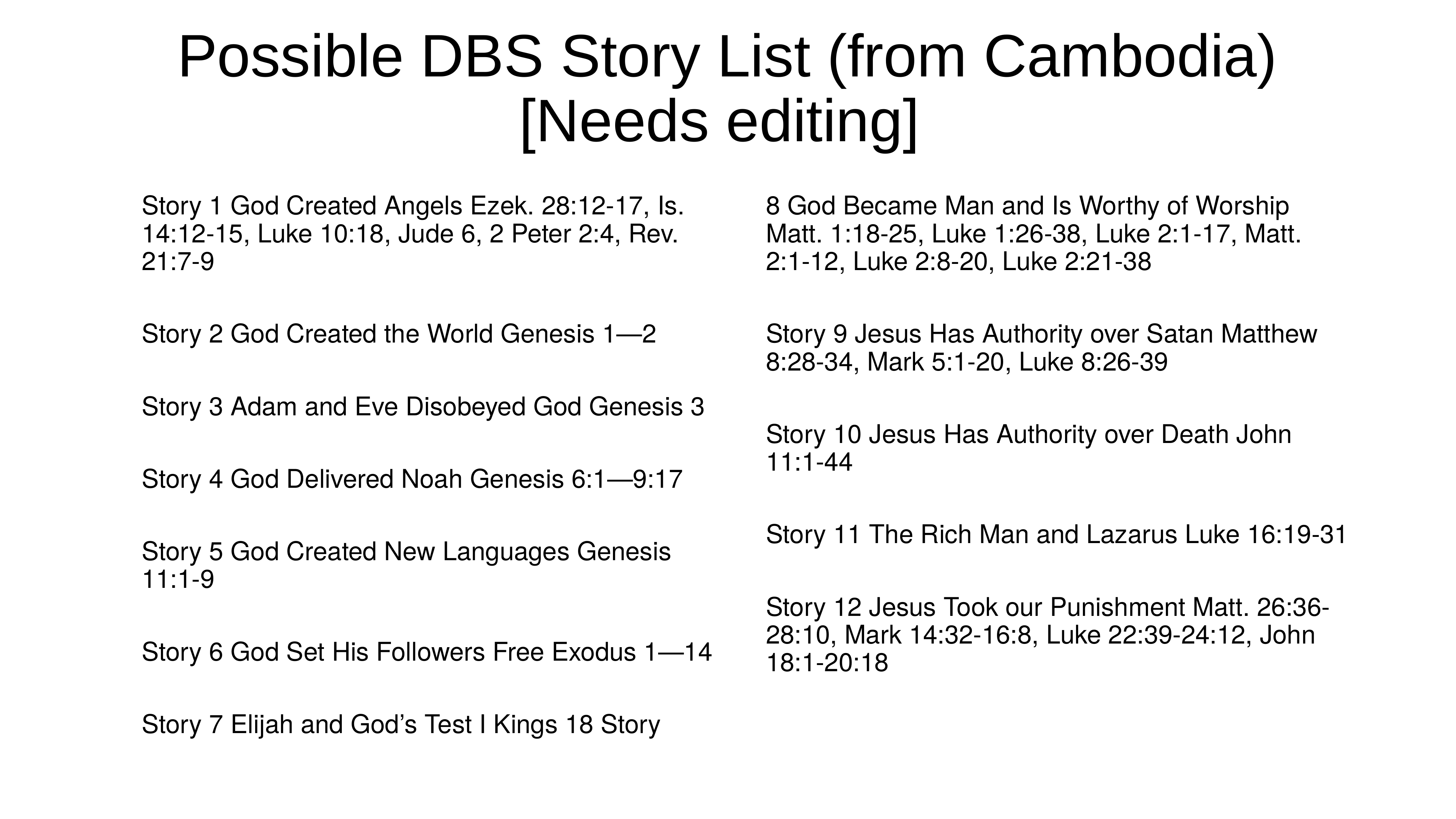

# Possible DBS Story List (from Cambodia) [Needs editing]
Story 1 God Created Angels Ezek. 28:12-17, Is. 14:12-15, Luke 10:18, Jude 6, 2 Peter 2:4, Rev. 21:7-9
Story 2 God Created the World Genesis 1—2
Story 3 Adam and Eve Disobeyed God Genesis 3
Story 4 God Delivered Noah Genesis 6:1—9:17
Story 5 God Created New Languages Genesis 11:1-9
Story 6 God Set His Followers Free Exodus 1—14
Story 7 Elijah and God’s Test I Kings 18 Story
8 God Became Man and Is Worthy of Worship Matt. 1:18-25, Luke 1:26-38, Luke 2:1-17, Matt. 2:1-12, Luke 2:8-20, Luke 2:21-38
Story 9 Jesus Has Authority over Satan Matthew 8:28-34, Mark 5:1-20, Luke 8:26-39
Story 10 Jesus Has Authority over Death John 11:1-44
Story 11 The Rich Man and Lazarus Luke 16:19-31
Story 12 Jesus Took our Punishment Matt. 26:36-28:10, Mark 14:32-16:8, Luke 22:39-24:12, John 18:1-20:18